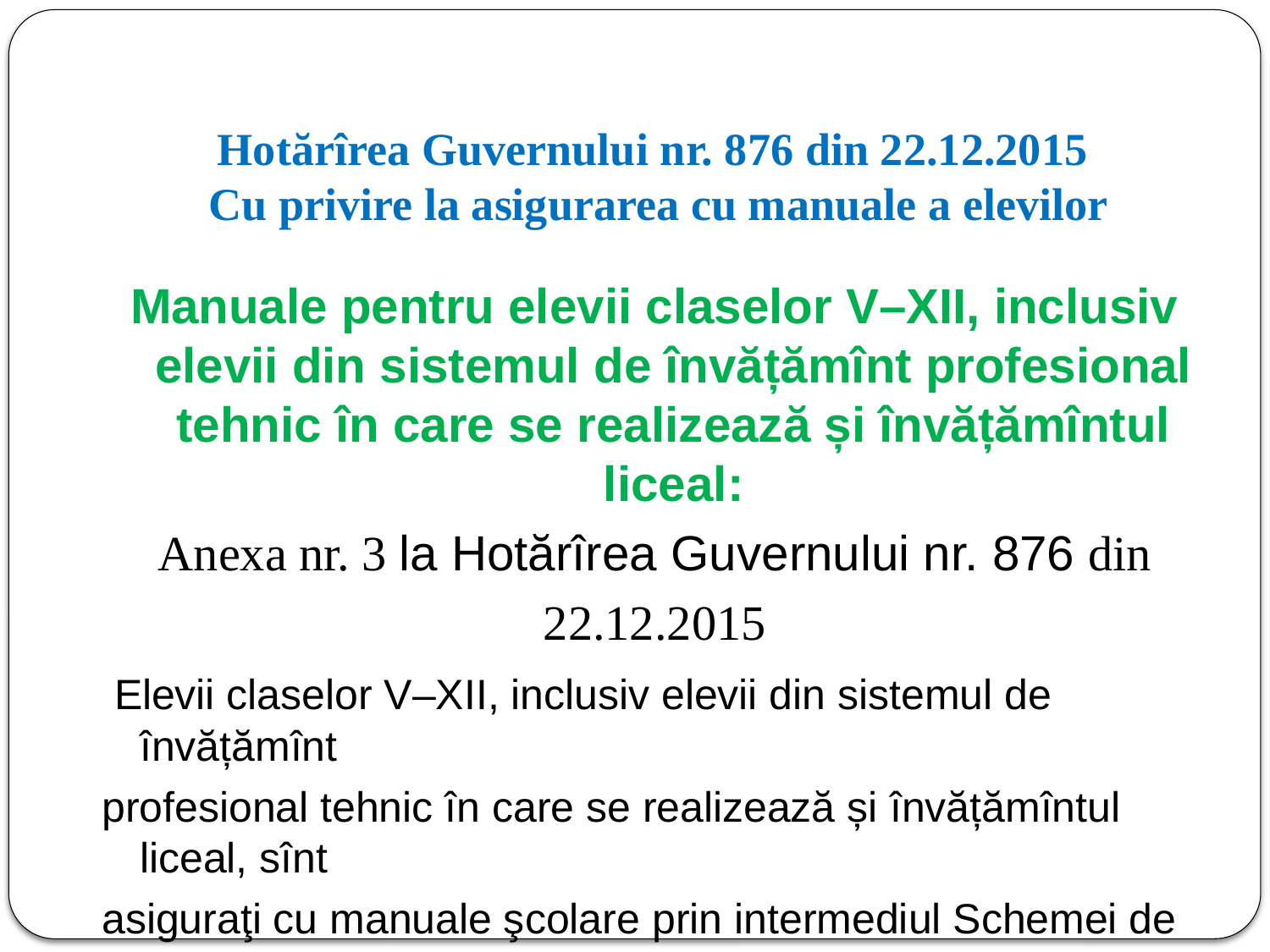

# Hotărîrea Guvernului nr. 876 din 22.12.2015 Cu privire la asigurarea cu manuale a elevilor
Manuale pentru elevii claselor V–XII, inclusiv elevii din sistemul de învățămînt profesional tehnic în care se realizează și învățămîntul liceal:
Anexa nr. 3 la Hotărîrea Guvernului nr. 876 din
22.12.2015
 Elevii claselor V–XII, inclusiv elevii din sistemul de învățămînt
profesional tehnic în care se realizează și învățămîntul liceal, sînt
asiguraţi cu manuale şcolare prin intermediul Schemei de închiriere a manualelor școlare.